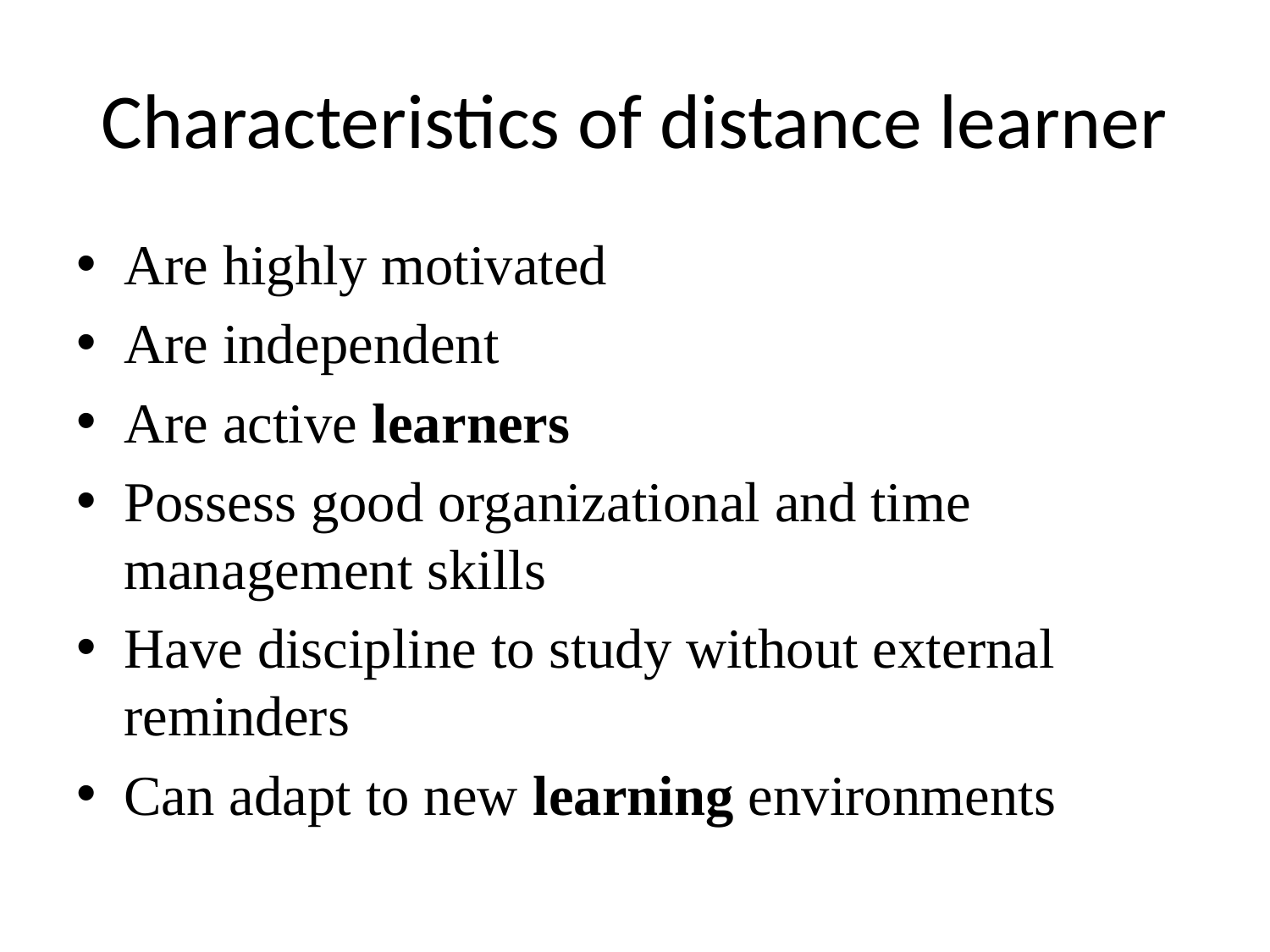

# Characteristics of distance learner
Are highly motivated
Are independent
Are active learners
Possess good organizational and time management skills
Have discipline to study without external reminders
Can adapt to new learning environments